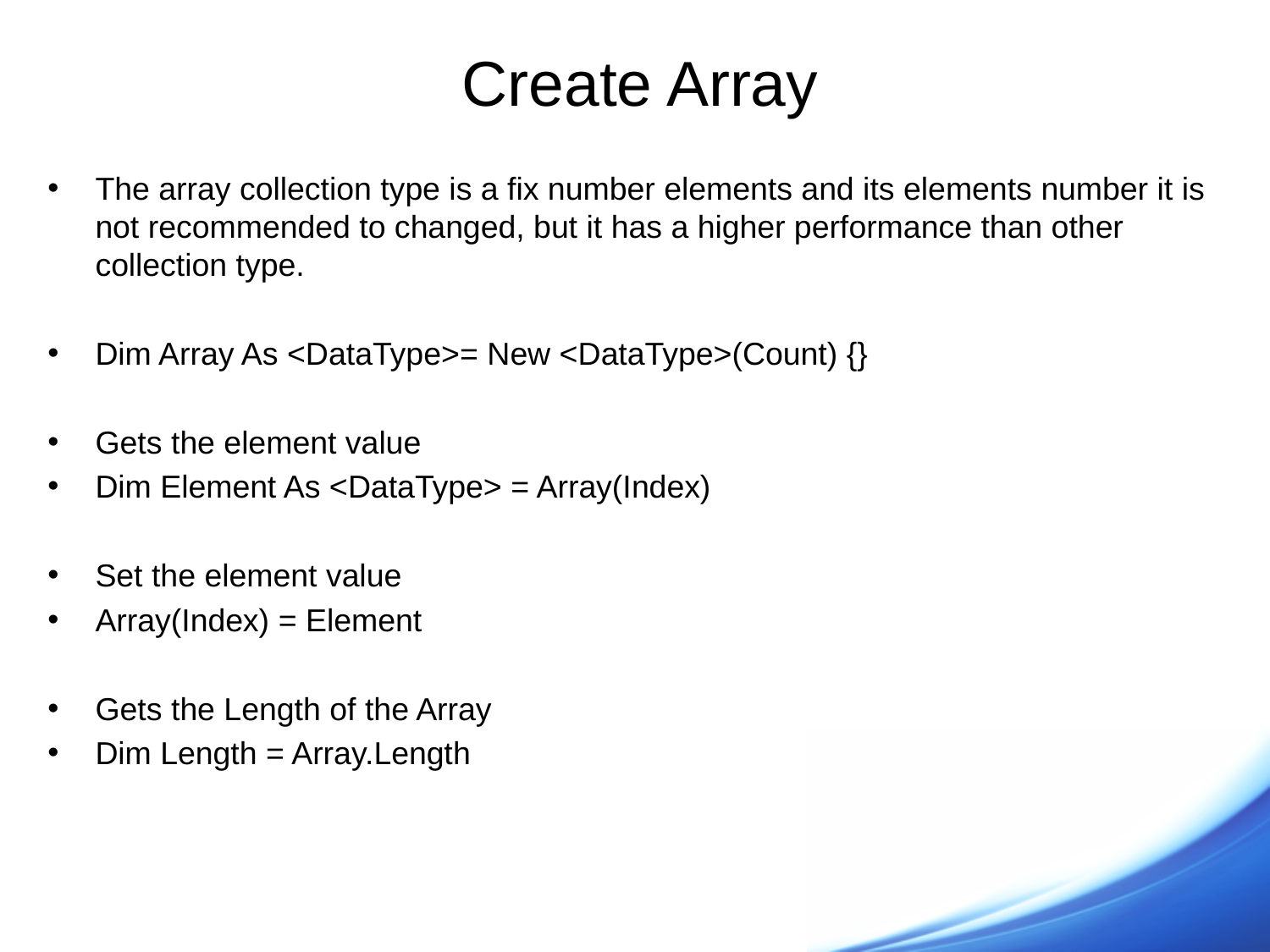

# Create Array
The array collection type is a fix number elements and its elements number it is not recommended to changed, but it has a higher performance than other collection type.

Dim Array As <DataType>= New <DataType>(Count) {}

Gets the element value
Dim Element As <DataType> = Array(Index)

Set the element value
Array(Index) = Element

Gets the Length of the Array
Dim Length = Array.Length